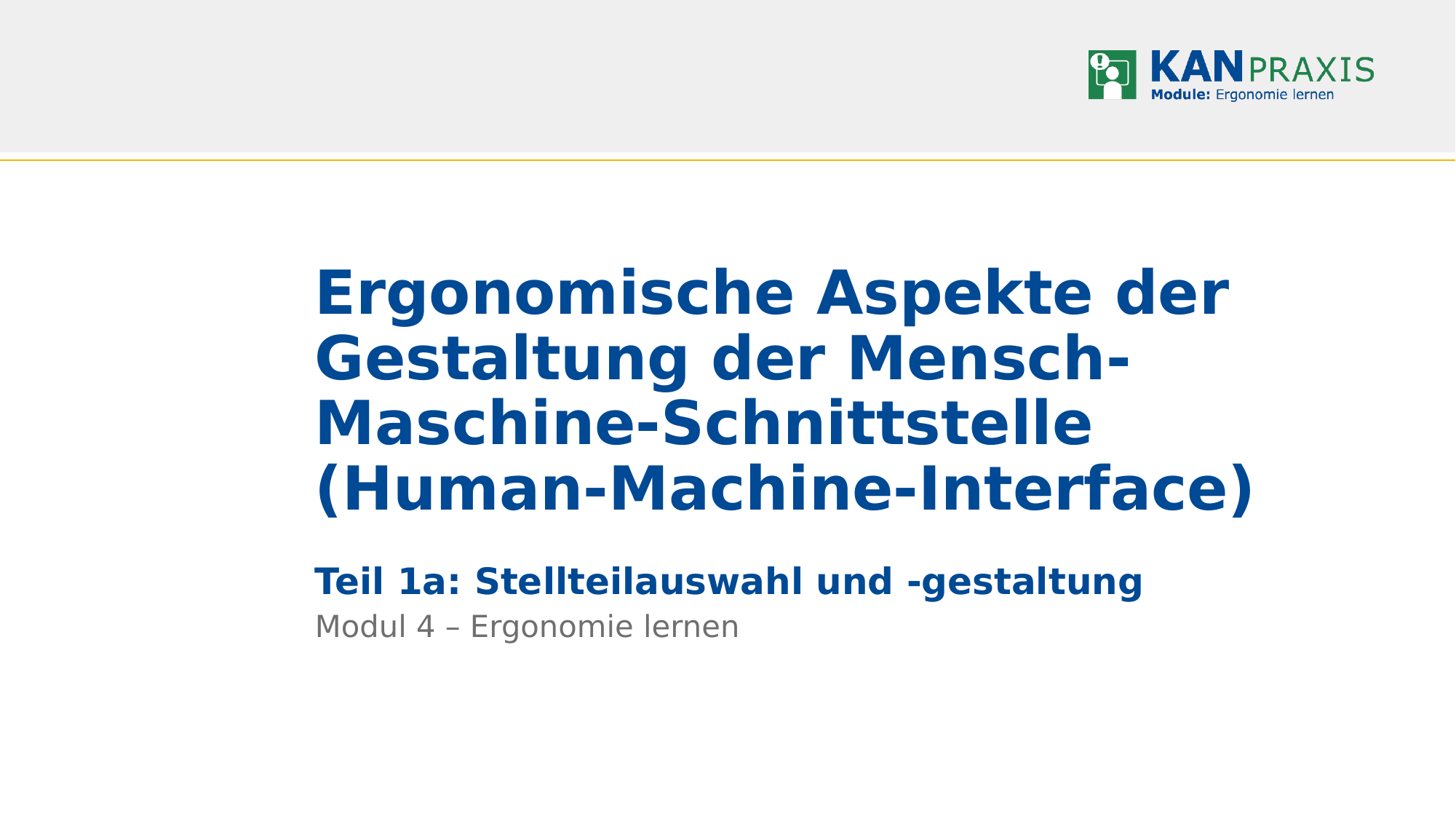

# Ergonomische Aspekte der Gestaltung der Mensch-Maschine-Schnittstelle (Human-Machine-Interface) Teil 1a: Stellteilauswahl und -gestaltung
Modul 4 – Ergonomie lernen